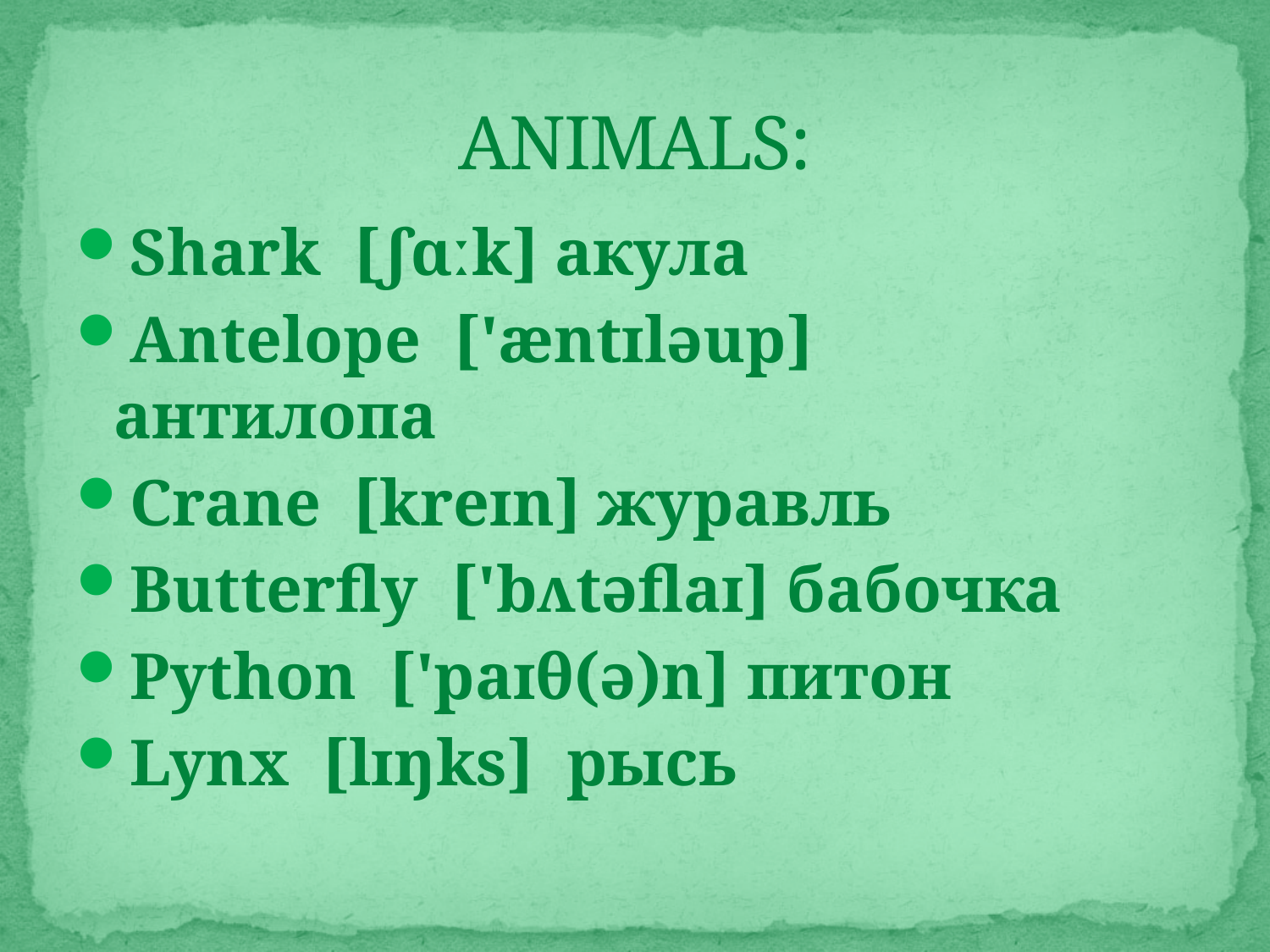

# ANIMALS:
Shark  [ʃɑːk] акула
Antelope  ['æntɪləup]  антилопа
Crane  [kreɪn] журавль
Butterfly  ['bʌtəflaɪ] бабочка
Python  ['paɪθ(ə)n] питон
Lynx  [lɪŋks]  рысь